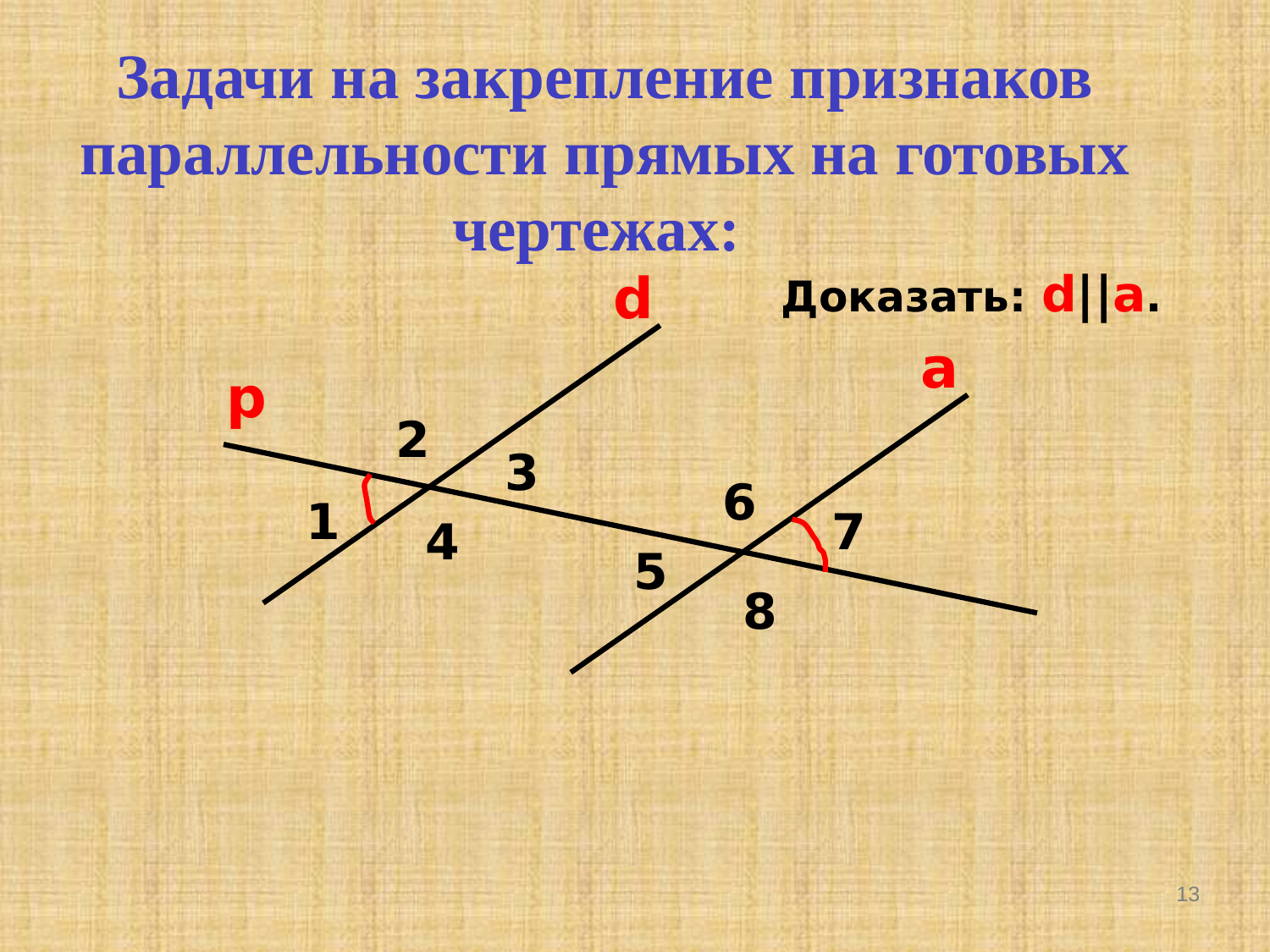

Задачи на закрепление признаков параллельности прямых на готовых чертежах:
d
Доказать: d||a.
а
р
2
3
6

1
7
4

5
8
13